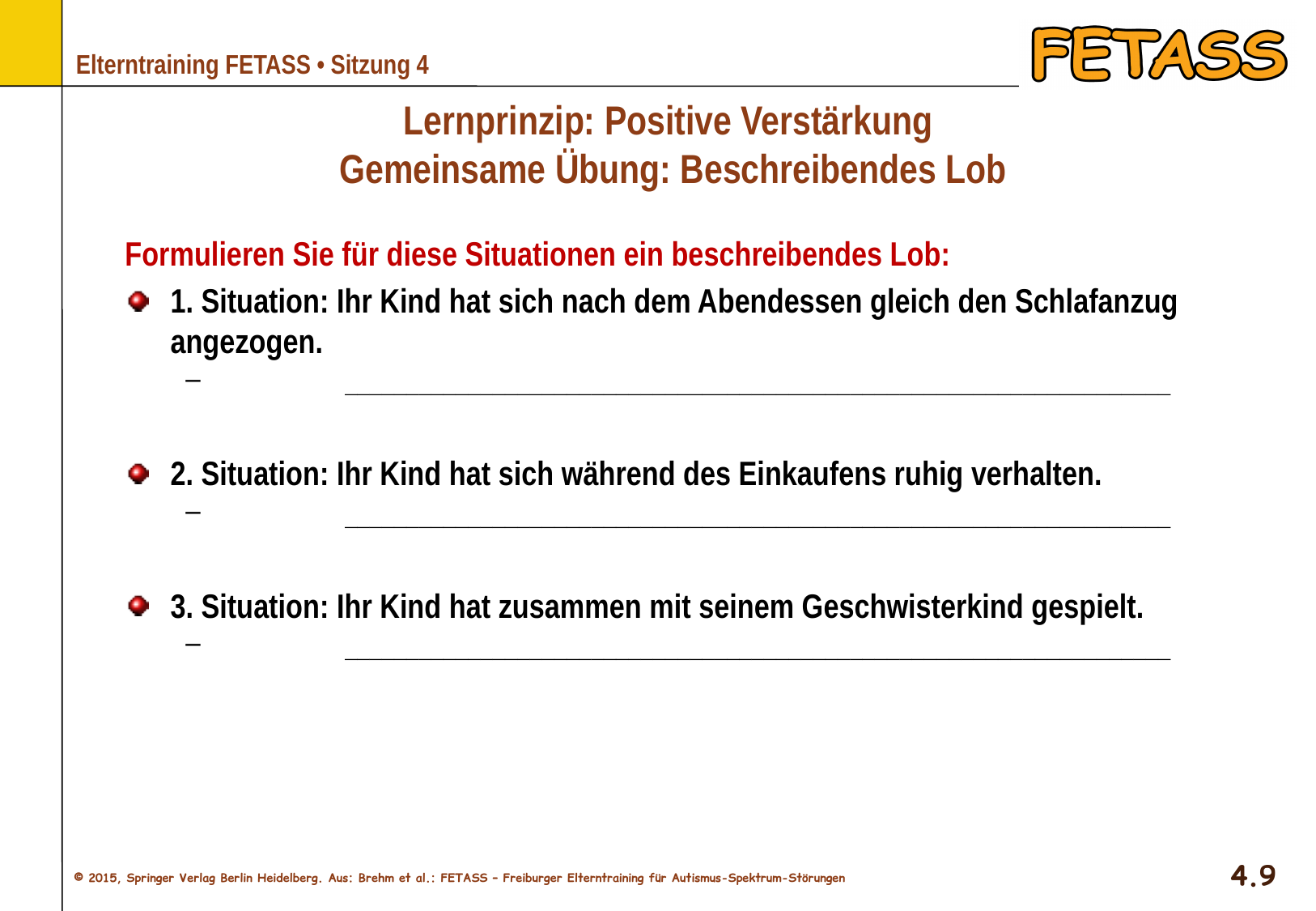

# Lernprinzip: Positive Verstärkung Gemeinsame Übung: Beschreibendes Lob
Formulieren Sie für diese Situationen ein beschreibendes Lob:
1. Situation: Ihr Kind hat sich nach dem Abendessen gleich den Schlafanzug angezogen.
	___________________________________________________________________

2. Situation: Ihr Kind hat sich während des Einkaufens ruhig verhalten.
 	___________________________________________________________________

3. Situation: Ihr Kind hat zusammen mit seinem Geschwisterkind gespielt.
 	___________________________________________________________________
4.9